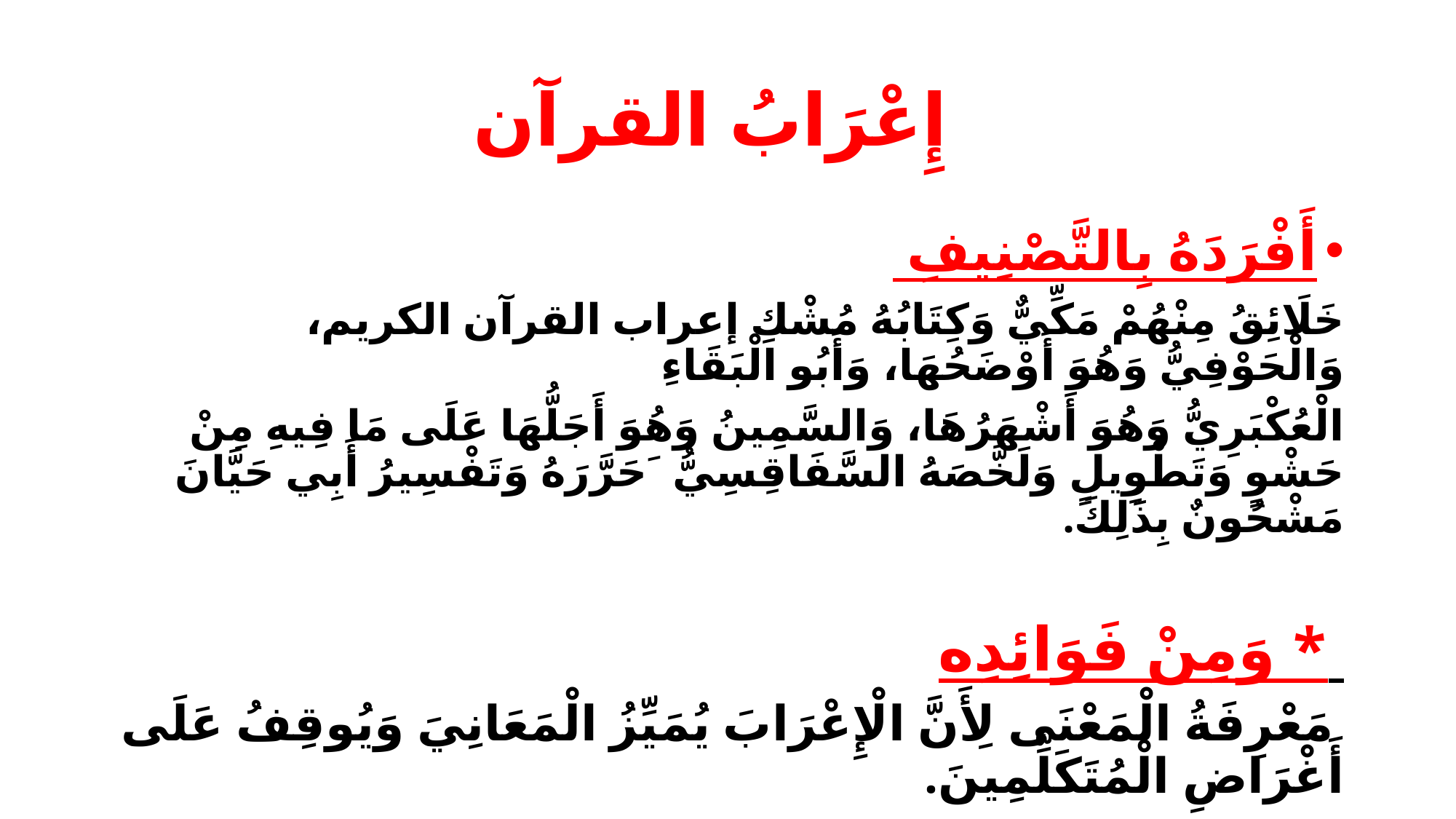

# إِعْرَابُ القرآن
أَفْرَدَهُ بِالتَّصْنِيفِ
خَلَائِقُ مِنْهُمْ مَكِّيٌّ وَكِتَابُهُ مُشْكِ إعراب القرآن الكريم، وَالْحَوْفِيُّ وَهُوَ أَوْضَحُهَا، وَأَبُو الْبَقَاءِ
الْعُكْبَرِيُّ وَهُوَ أَشْهَرُهَا، وَالسَّمِينُ وَهُوَ أَجَلُّهَا عَلَى مَا فِيهِ مِنْ حَشْوٍ وَتَطْوِيلٍ وَلَخَّصَهُ السَّفَاقِسِيُّ  َحَرَّرَهُ وَتَفْسِيرُ أَبِي حَيَّانَ مَشْحُونٌ بِذَلِكَ.

 * وَمِنْ فَوَائِدِه
 مَعْرِفَةُ الْمَعْنَى لِأَنَّ الْإِعْرَابَ يُمَيِّزُ الْمَعَانِيَ وَيُوقِفُ عَلَى أَغْرَاضِ الْمُتَكَلِّمِينَ.